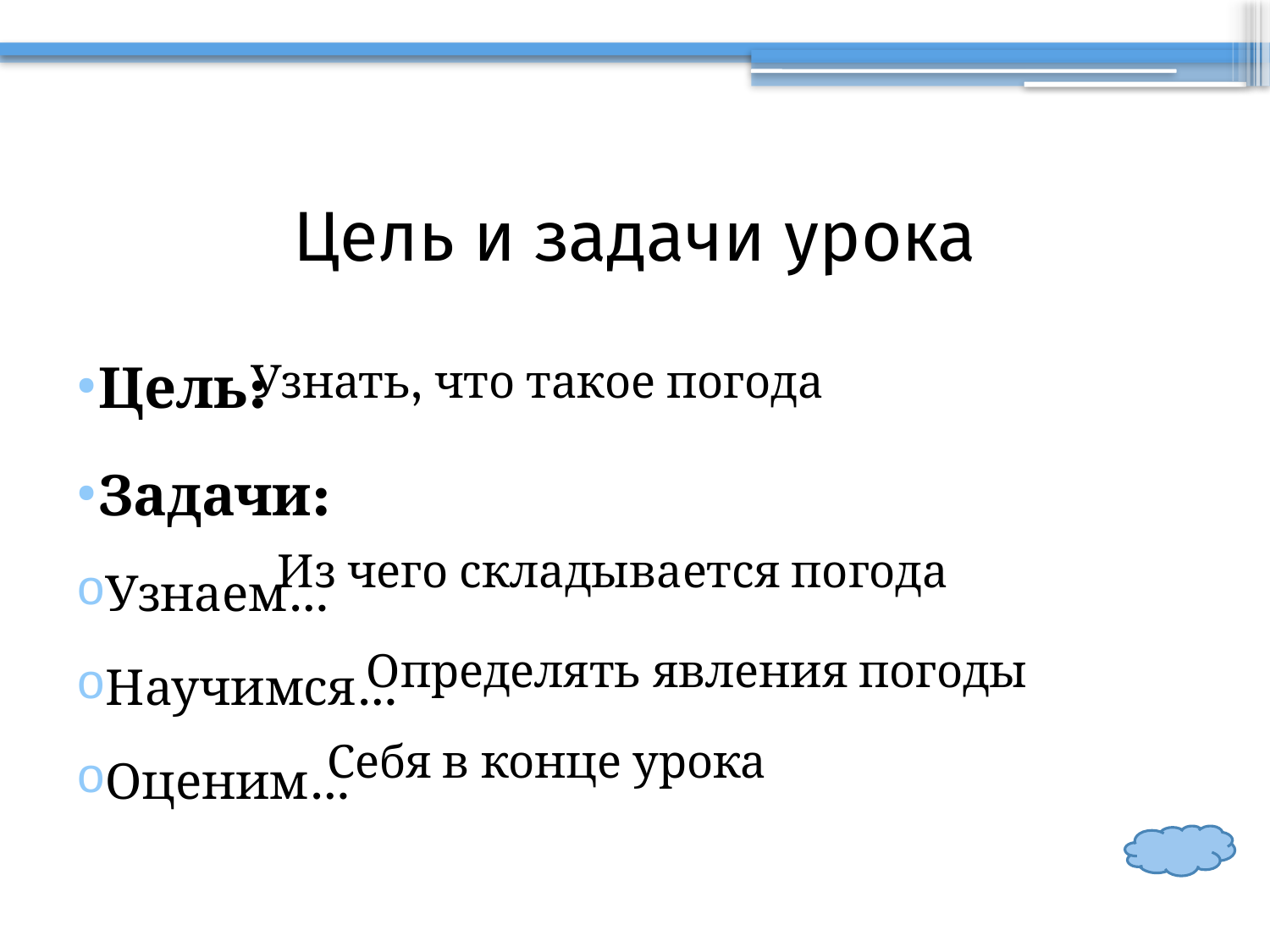

# Цель и задачи урока
Цель:
Задачи:
Узнаем…
Научимся…
Оценим…

Узнать, что такое погода
Из чего складывается погода
Определять явления погоды
Себя в конце урока